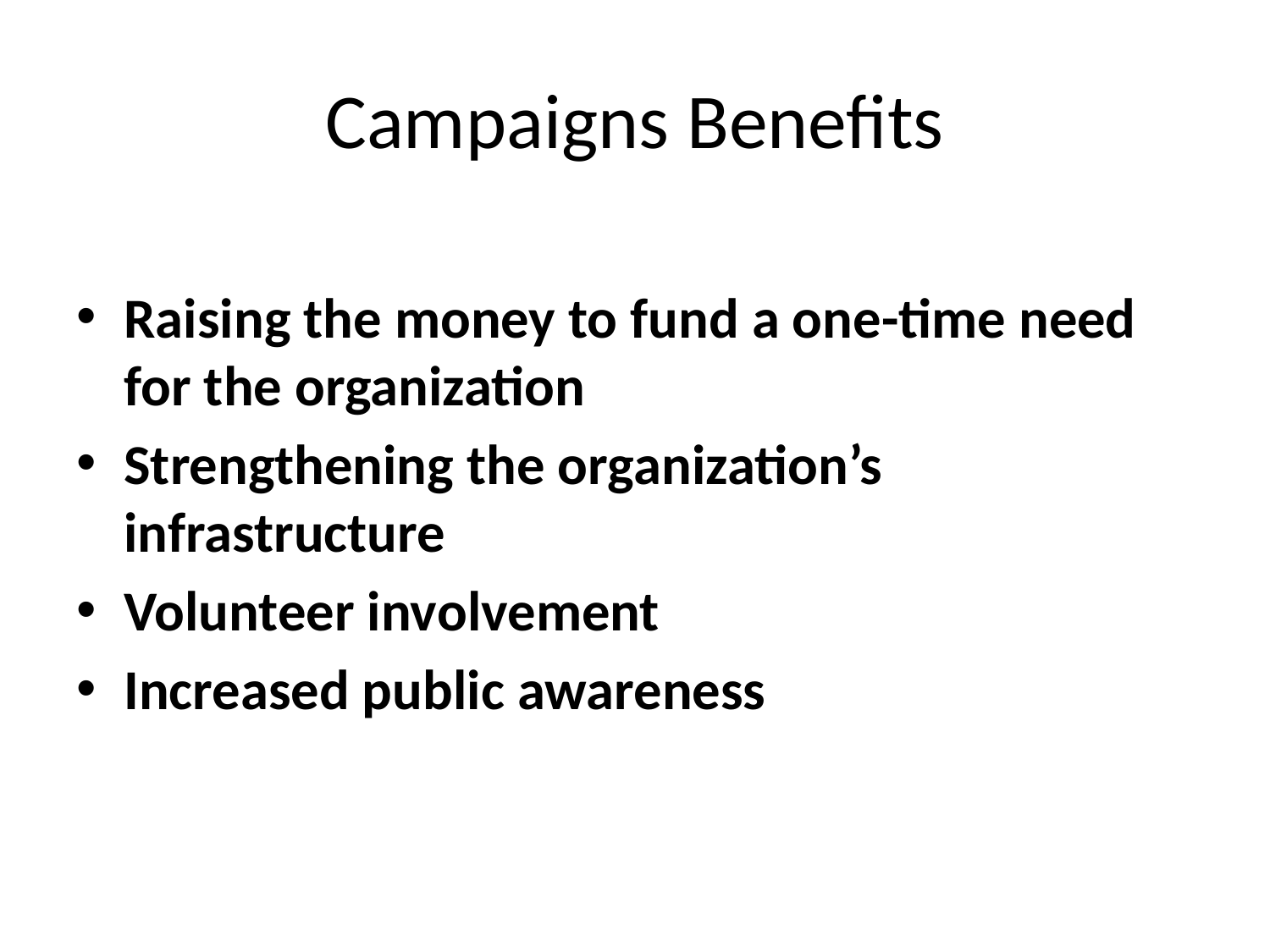

# Campaigns Benefits
Raising the money to fund a one-time need for the organization
Strengthening the organization’s infrastructure
Volunteer involvement
Increased public awareness